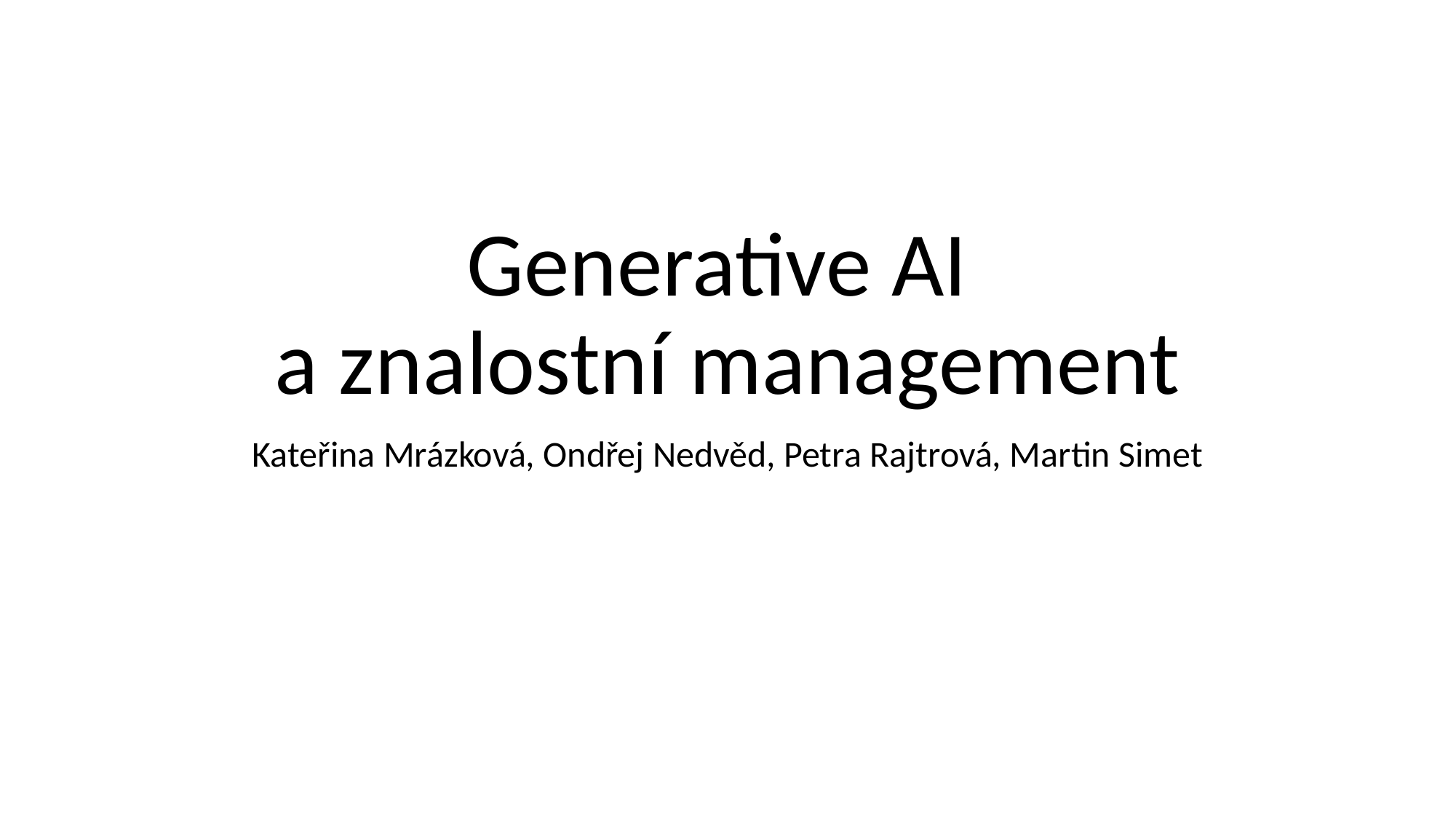

# Generative AI a znalostní management
Kateřina Mrázková, Ondřej Nedvěd, Petra Rajtrová, Martin Simet